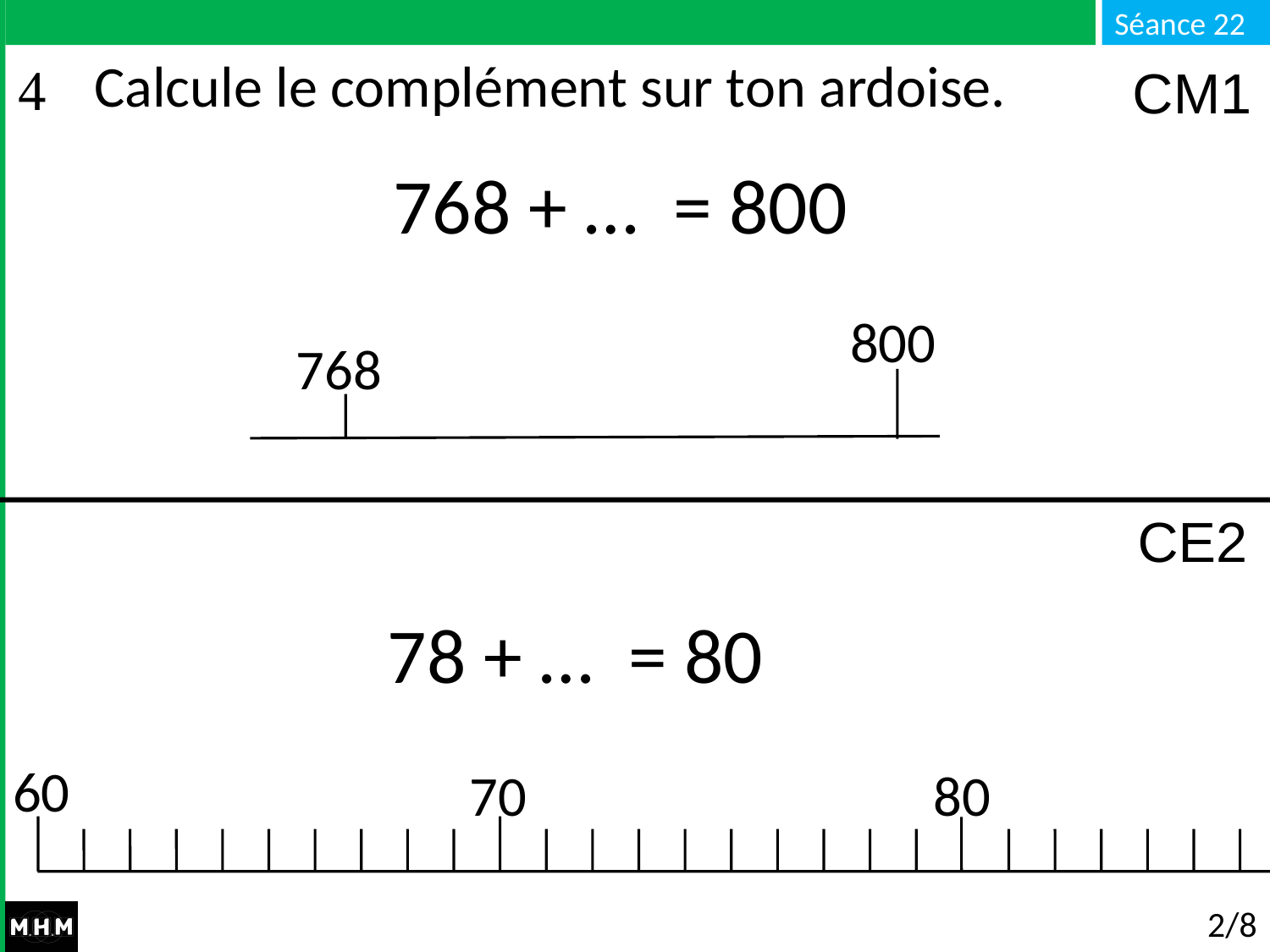

# Calcule le complément sur ton ardoise.
CM1
 768 + …  = 800
800
768

CE2
 78 + …  = 80
60
70
80
2/8